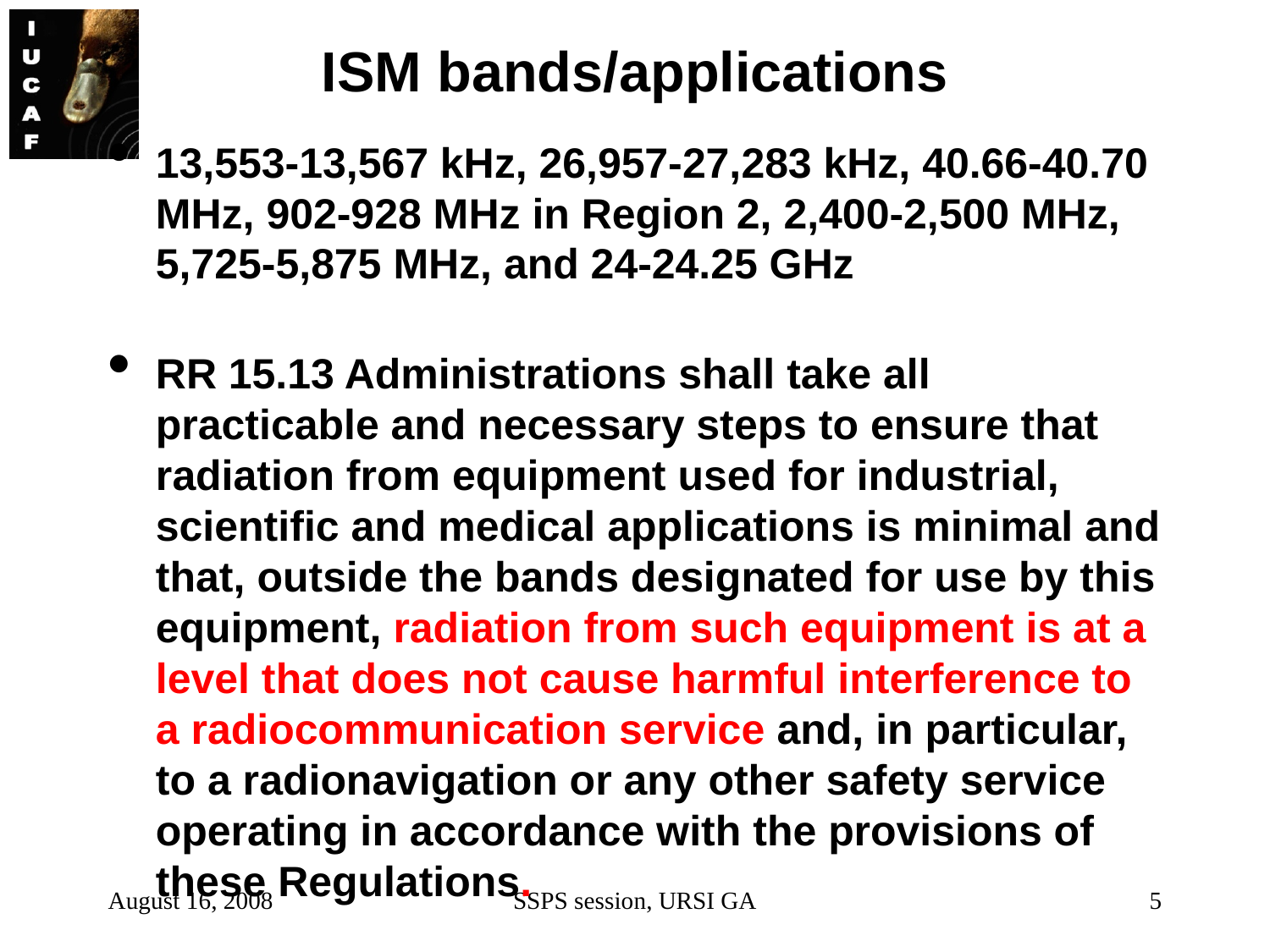

# ISM bands/applications
13,553-13,567 kHz, 26,957-27,283 kHz, 40.66-40.70 MHz, 902-928 MHz in Region 2, 2,400-2,500 MHz, 5,725-5,875 MHz, and 24-24.25 GHz
RR 15.13 Administrations shall take all practicable and necessary steps to ensure that radiation from equipment used for industrial, scientific and medical applications is minimal and that, outside the bands designated for use by this equipment, radiation from such equipment is at a level that does not cause harmful interference to a radiocommunication service and, in particular, to a radionavigation or any other safety service operating in accordance with the provisions of these Regulations.
August 16, 2008
SSPS session, URSI GA
5